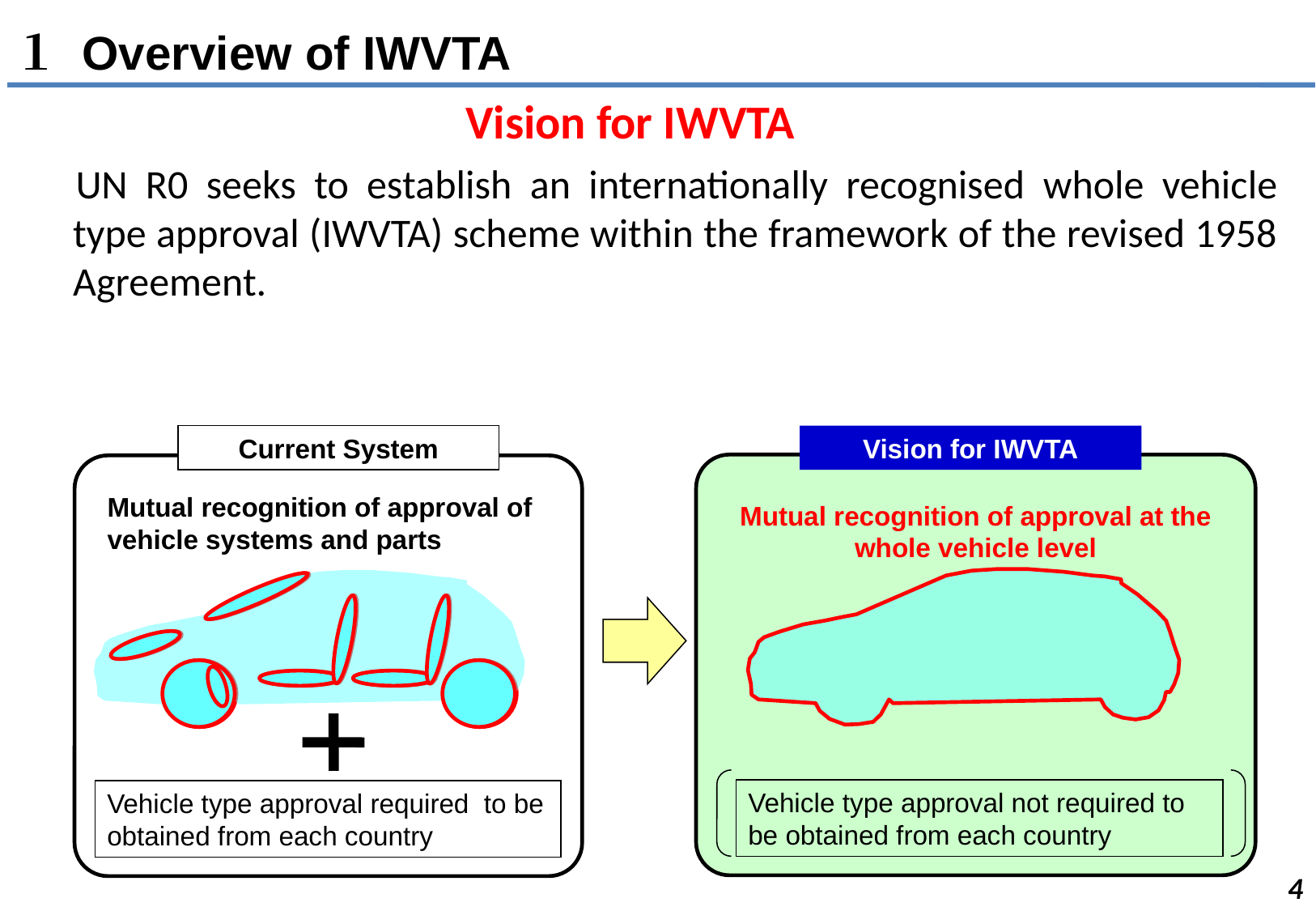

１ Overview of IWVTA

Vision for IWVTA

UN R0 seeks to establish an internationally recognised whole vehicle type approval (IWVTA) scheme within the framework of the revised 1958 Agreement.
Current System

Mutual recognition of approval of vehicle systems and parts

Vehicle type approval required  to be obtained from each country

Vision for IWVTA

Mutual recognition of approval at the whole vehicle level

Vehicle type approval not required to be obtained from each country

4